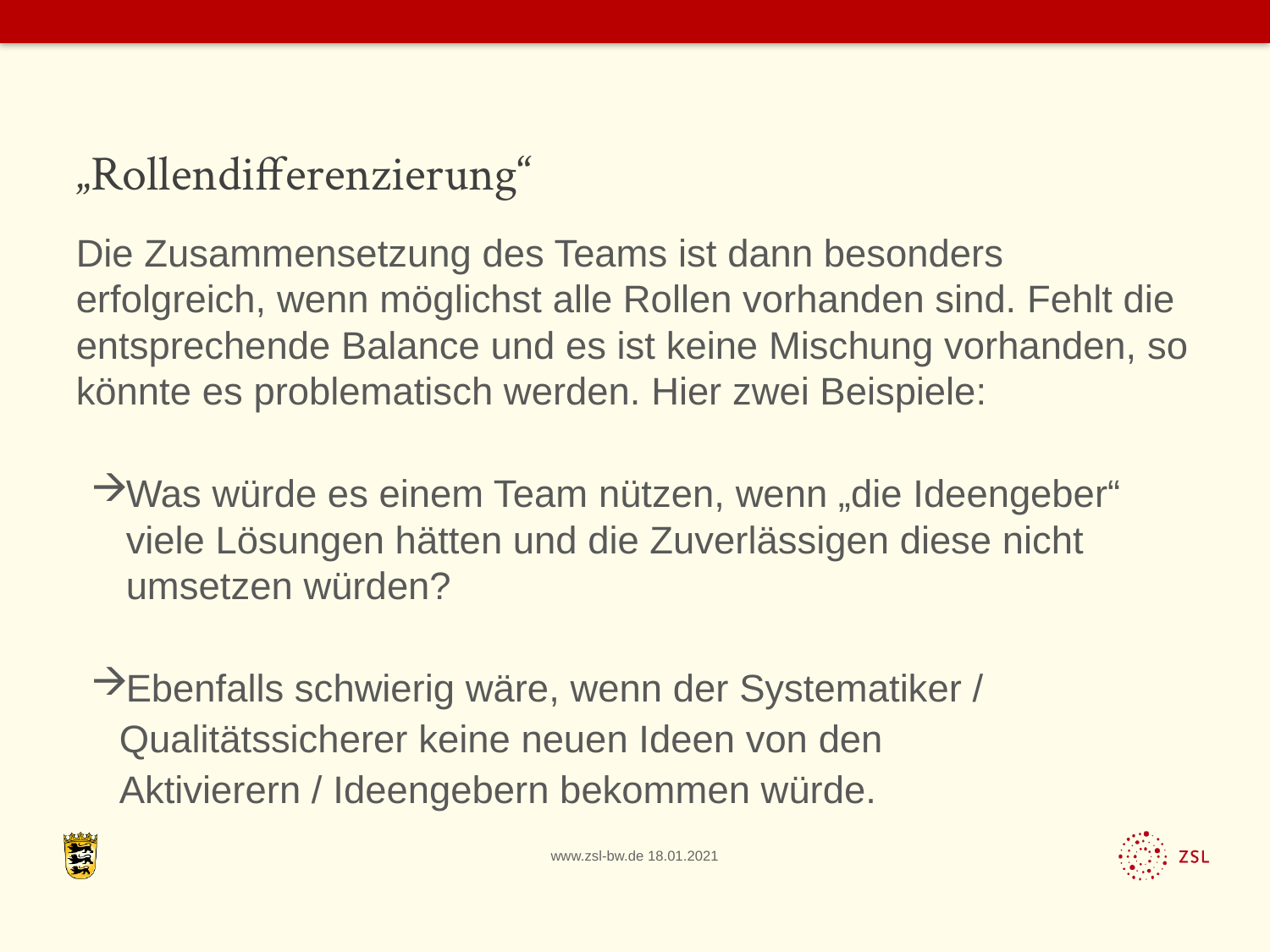

# „Rollendifferenzierung“
Die Zusammensetzung des Teams ist dann besonders erfolgreich, wenn möglichst alle Rollen vorhanden sind. Fehlt die entsprechende Balance und es ist keine Mischung vorhanden, so könnte es problematisch werden. Hier zwei Beispiele:

Was würde es einem Team nützen, wenn „die Ideengeber“ viele Lösungen hätten und die Zuverlässigen diese nicht umsetzen würden?

Ebenfalls schwierig wäre, wenn der Systematiker /
    Qualitätssicherer keine neuen Ideen von den
    Aktivierern / Ideengebern bekommen würde.